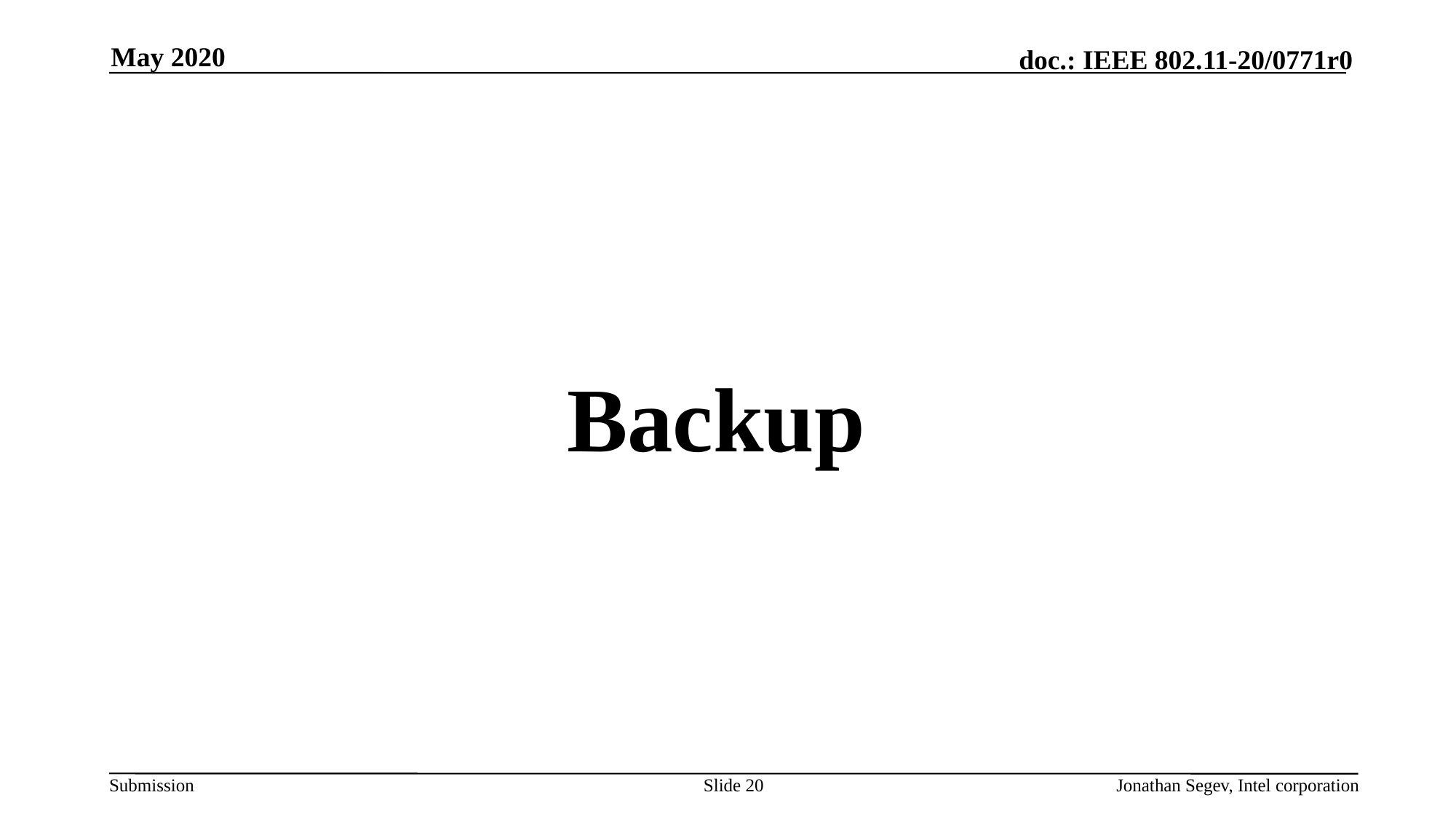

May 2020
#

Backup
Slide 20
Jonathan Segev, Intel corporation